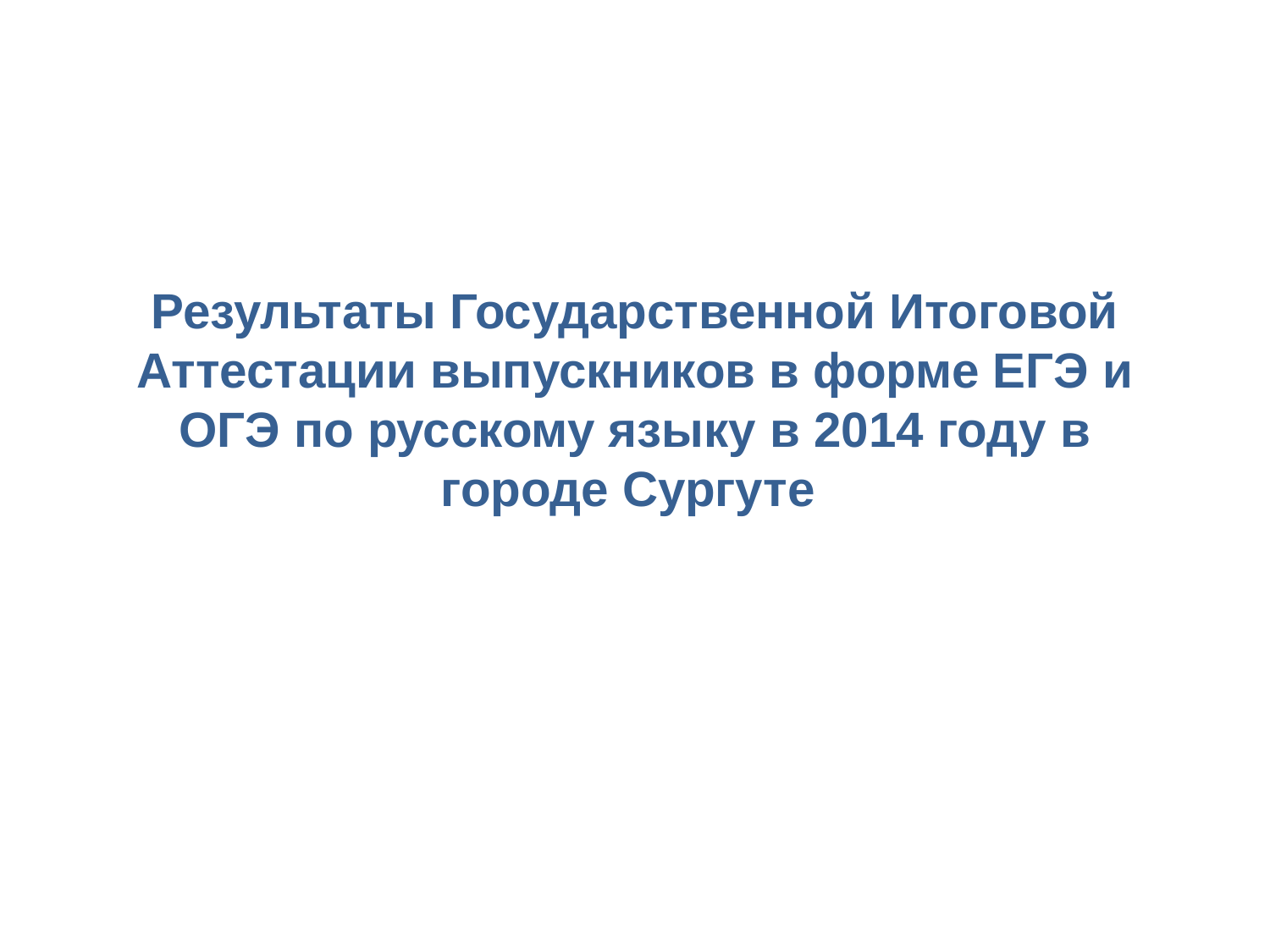

# Результаты Государственной Итоговой Аттестации выпускников в форме ЕГЭ и ОГЭ по русскому языку в 2014 году в городе Сургуте